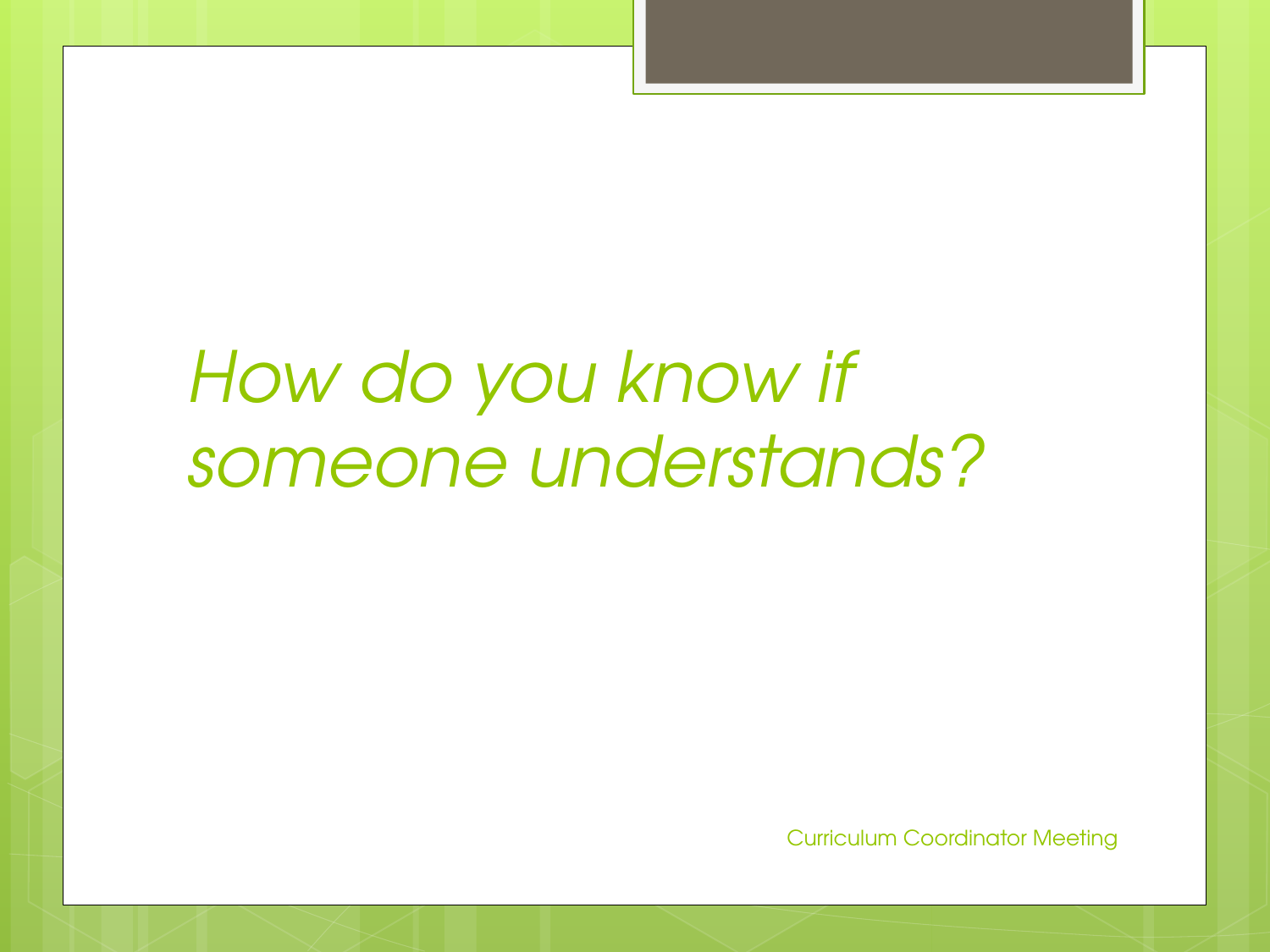

# How do you know if someone understands?

Curriculum Coordinator Meeting